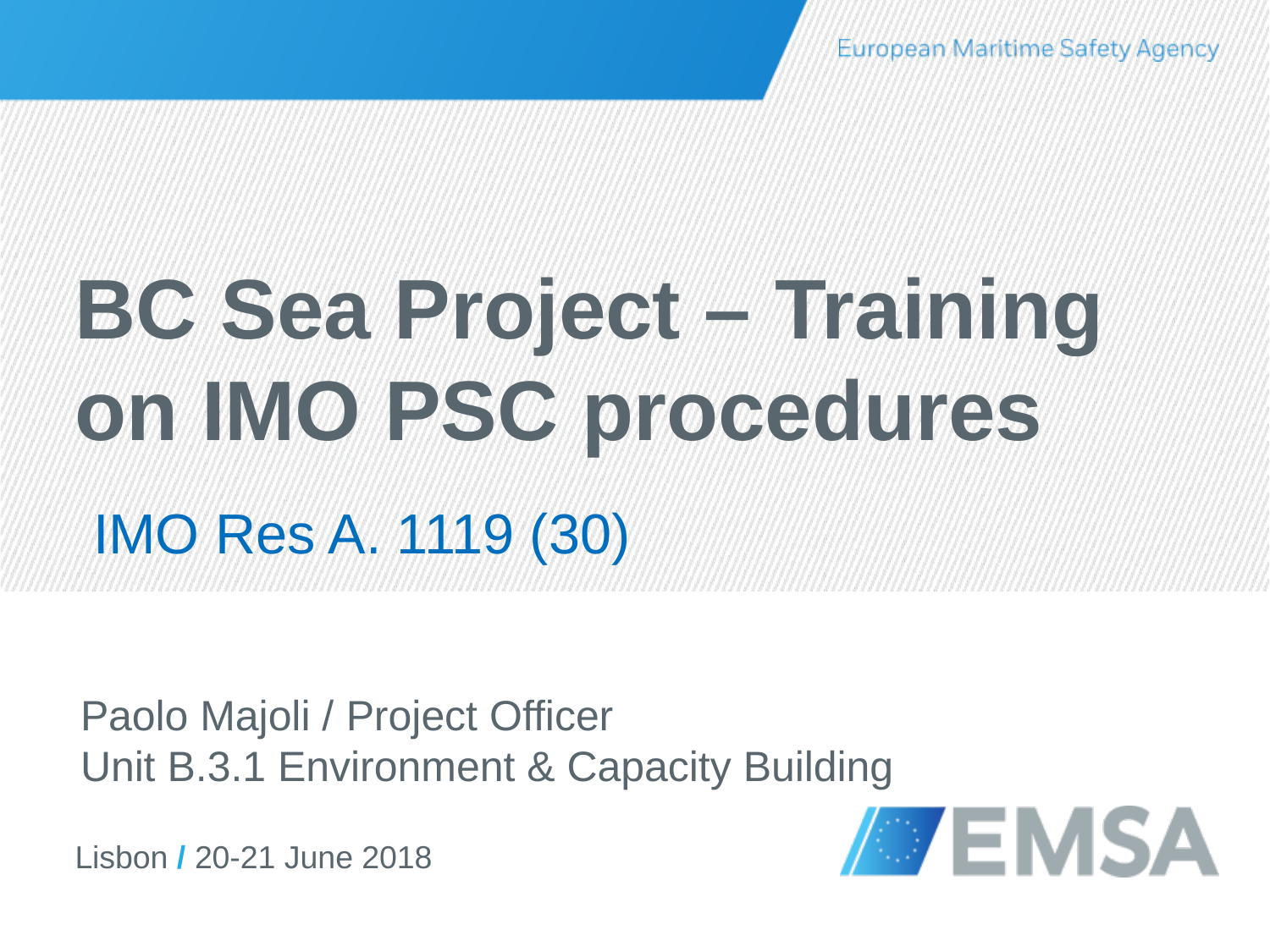

# BC Sea Project – Training on IMO PSC procedures
IMO Res A. 1119 (30)
Paolo Majoli / Project Officer
Unit B.3.1 Environment & Capacity Building
Lisbon / 20-21 June 2018